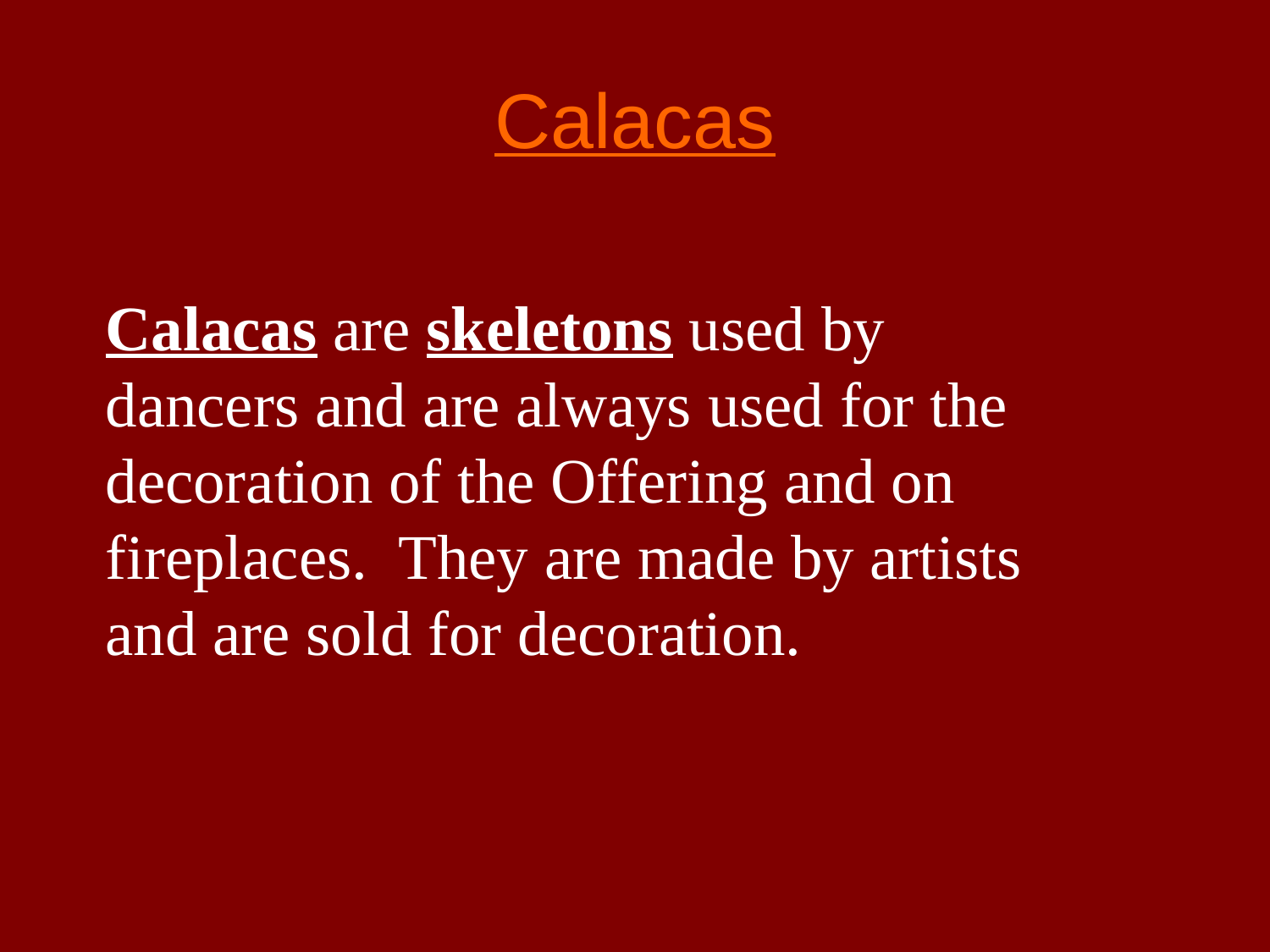

# Calacas
Calacas are skeletons used by dancers and are always used for the decoration of the Offering and on fireplaces.  They are made by artists and are sold for decoration.